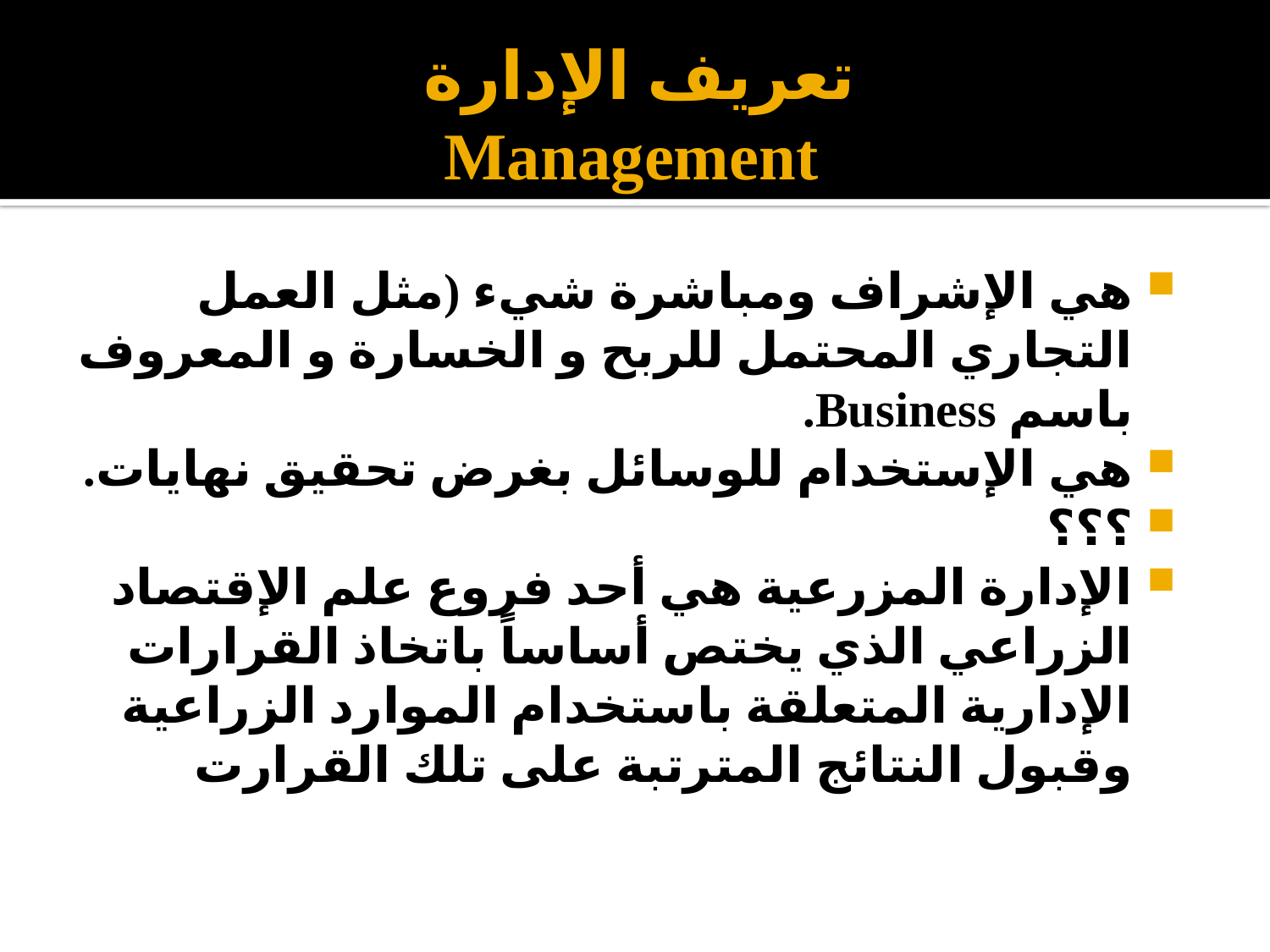

# تعريف الإدارة Management
هي الإشراف ومباشرة شيء (مثل العمل التجاري المحتمل للربح و الخسارة و المعروف باسم Business.
هي الإستخدام للوسائل بغرض تحقيق نهايات.
؟؟؟
الإدارة المزرعية هي أحد فروع علم الإقتصاد الزراعي الذي يختص أساساً باتخاذ القرارات الإدارية المتعلقة باستخدام الموارد الزراعية وقبول النتائج المترتبة على تلك القرارت